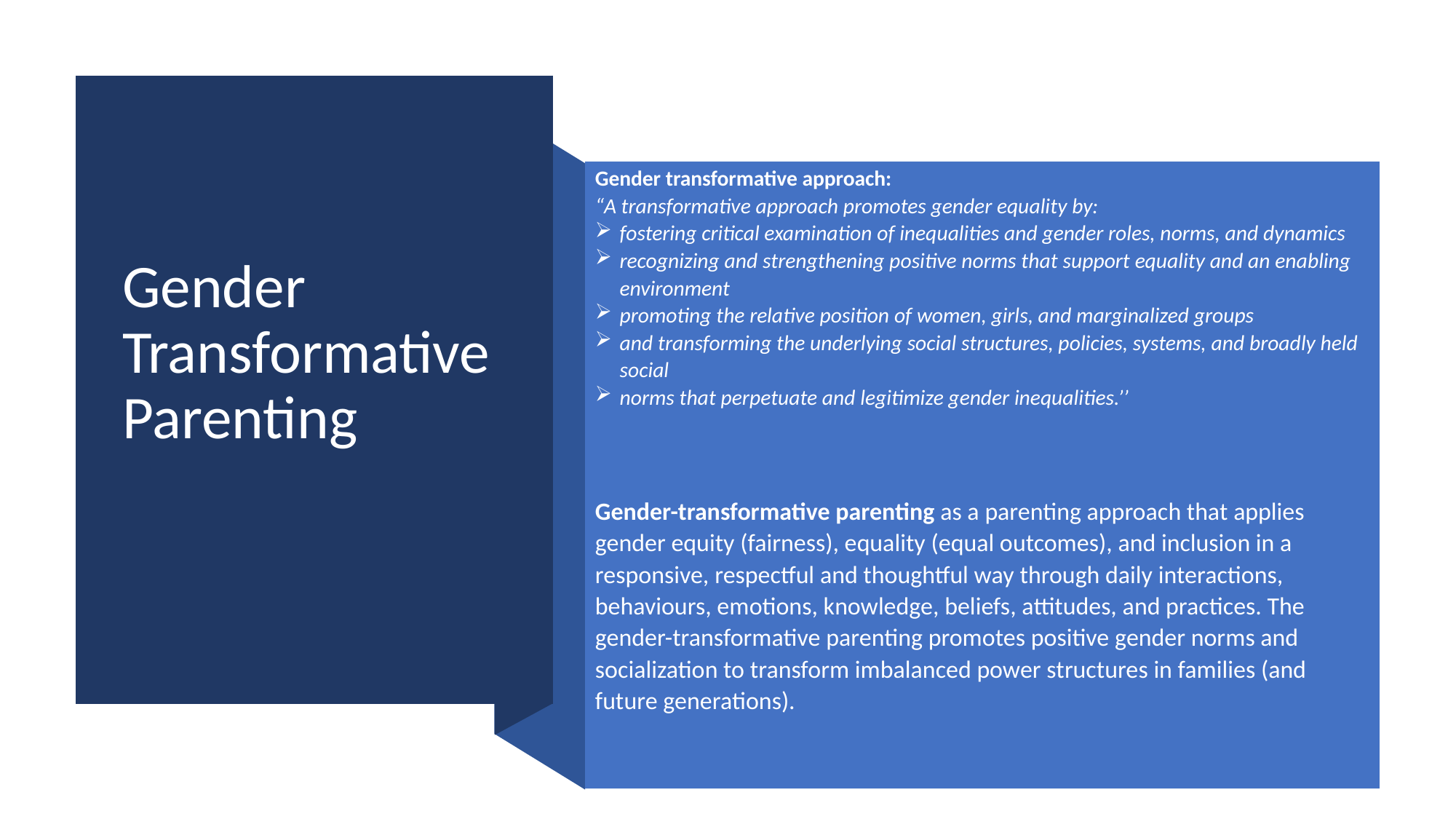

# Gender TransformativeParenting
Gender transformative approach:
“A transformative approach promotes gender equality by:
fostering critical examination of inequalities and gender roles, norms, and dynamics
recognizing and strengthening positive norms that support equality and an enabling environment
promoting the relative position of women, girls, and marginalized groups
and transforming the underlying social structures, policies, systems, and broadly held social
norms that perpetuate and legitimize gender inequalities.’’

Gender-transformative parenting as a parenting approach that applies gender equity (fairness), equality (equal outcomes), and inclusion in a responsive, respectful and thoughtful way through daily interactions, behaviours, emotions, knowledge, beliefs, attitudes, and practices. The gender-transformative parenting promotes positive gender norms and socialization to transform imbalanced power structures in families (and future generations).